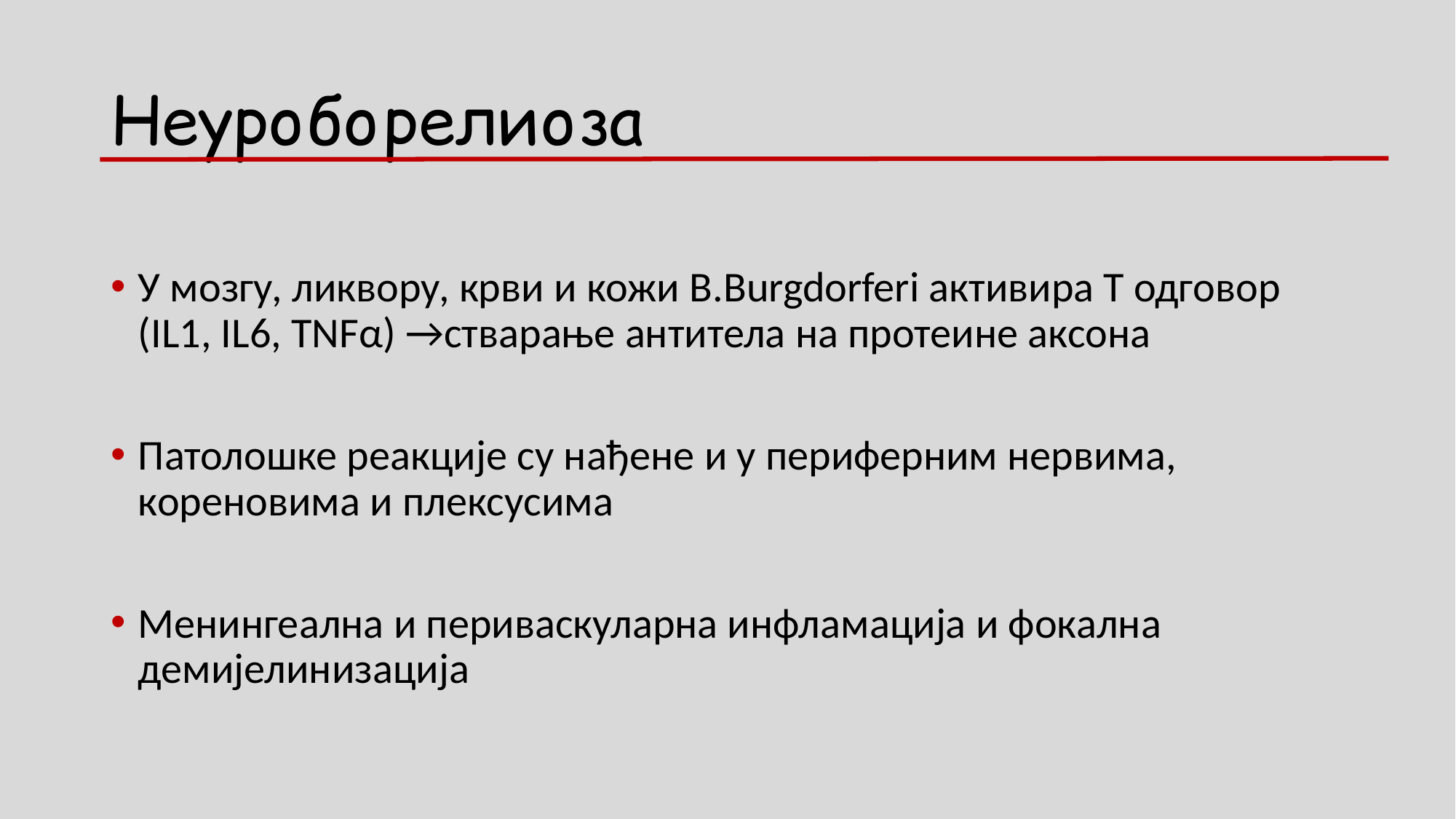

# Неуроборелиоза
У мозгу, ликвору, крви и кожи B.Burgdorferi активира T одговор (IL1, IL6, TNFα) →стварање антитела на протеине аксона

Патолошке реакције су нађене и у периферним нервима, кореновима и плексусима

Менингеална и периваскуларна инфламација и фокална демијелинизација